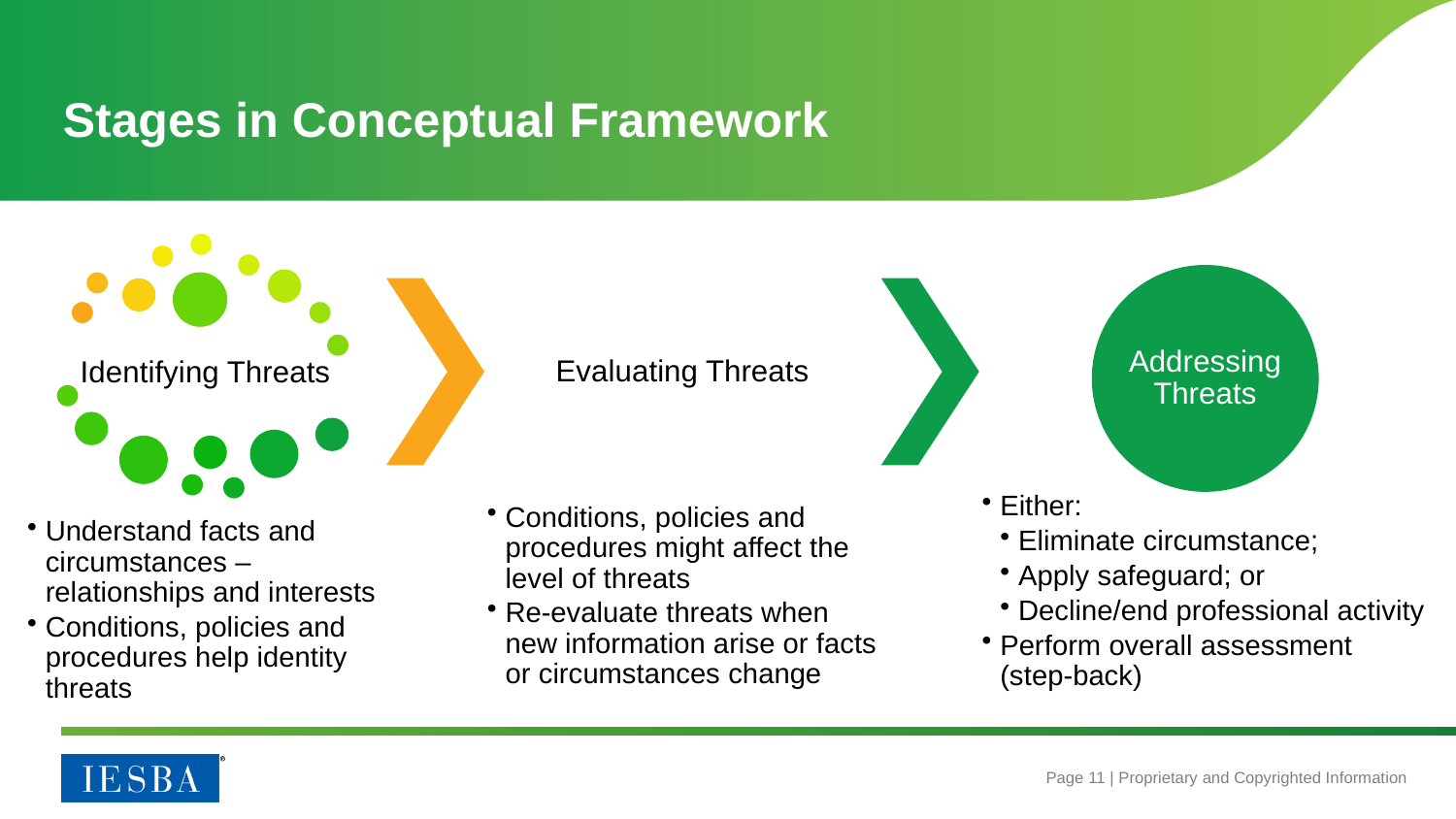

Stages in Conceptual Framework
Identifying Threats
Understand facts and circumstances – relationships and interests
Conditions, policies and procedures help identity threats
Evaluating Threats
Conditions, policies and procedures might affect the level of threats
Re-evaluate threats when new information arise or facts or circumstances change
Addressing Threats
Either:
Eliminate circumstance;
Apply safeguard; or
Decline/end professional activity
Perform overall assessment (step-back)